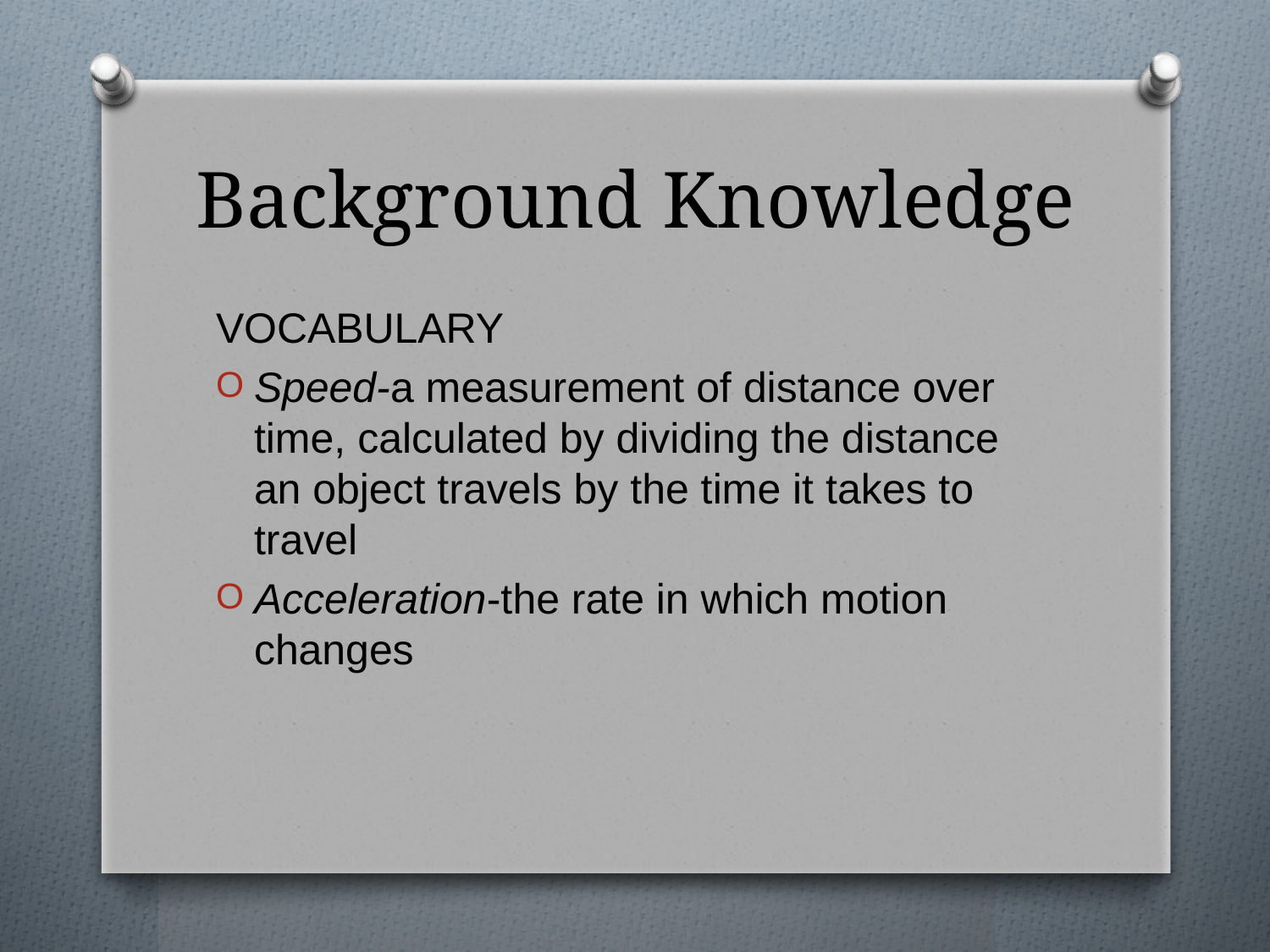

# Background Knowledge
VOCABULARY
Speed-a measurement of distance over time, calculated by dividing the distance an object travels by the time it takes to travel
Acceleration-the rate in which motion changes